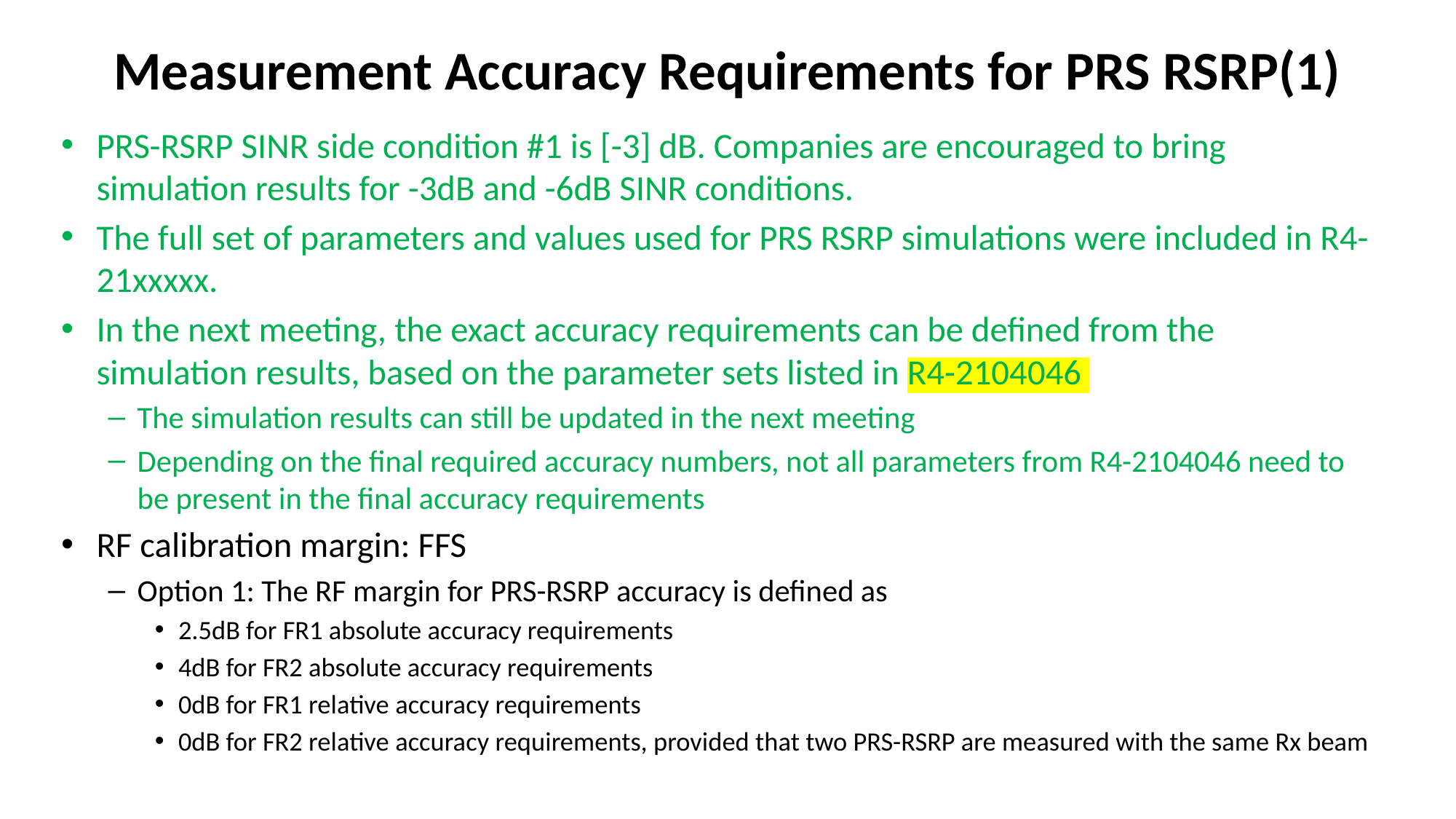

# Measurement Accuracy Requirements for PRS RSRP(1)
PRS-RSRP SINR side condition #1 is [-3] dB. Companies are encouraged to bring simulation results for -3dB and -6dB SINR conditions.
The full set of parameters and values used for PRS RSRP simulations were included in R4-21xxxxx.
In the next meeting, the exact accuracy requirements can be defined from the simulation results, based on the parameter sets listed in R4-2104046
The simulation results can still be updated in the next meeting
Depending on the final required accuracy numbers, not all parameters from R4-2104046 need to be present in the final accuracy requirements
RF calibration margin: FFS
Option 1: The RF margin for PRS-RSRP accuracy is defined as
2.5dB for FR1 absolute accuracy requirements
4dB for FR2 absolute accuracy requirements
0dB for FR1 relative accuracy requirements
0dB for FR2 relative accuracy requirements, provided that two PRS-RSRP are measured with the same Rx beam